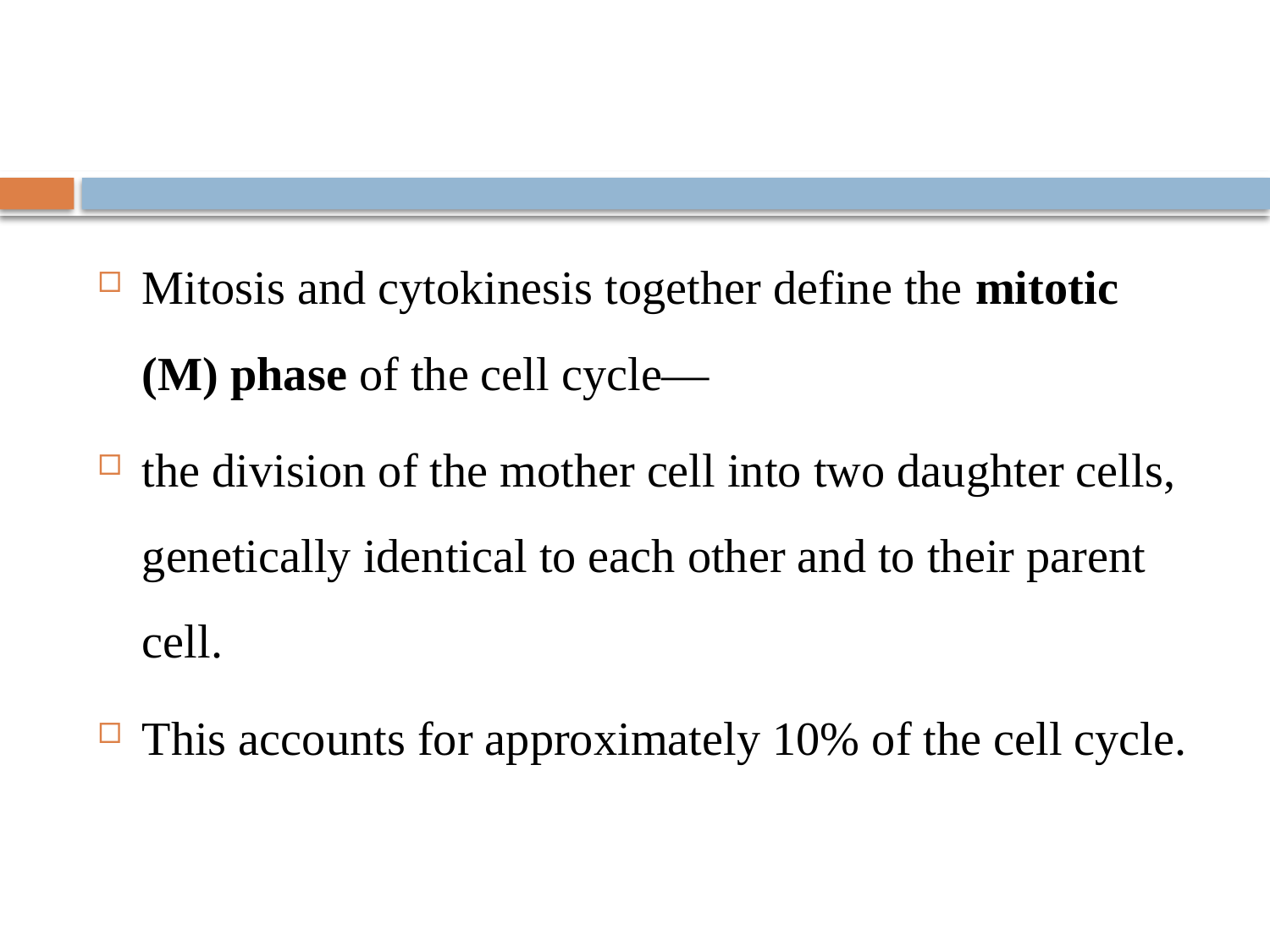

#
Mitosis and cytokinesis together define the mitotic (M) phase of the cell cycle—
the division of the mother cell into two daughter cells, genetically identical to each other and to their parent cell.
This accounts for approximately 10% of the cell cycle.